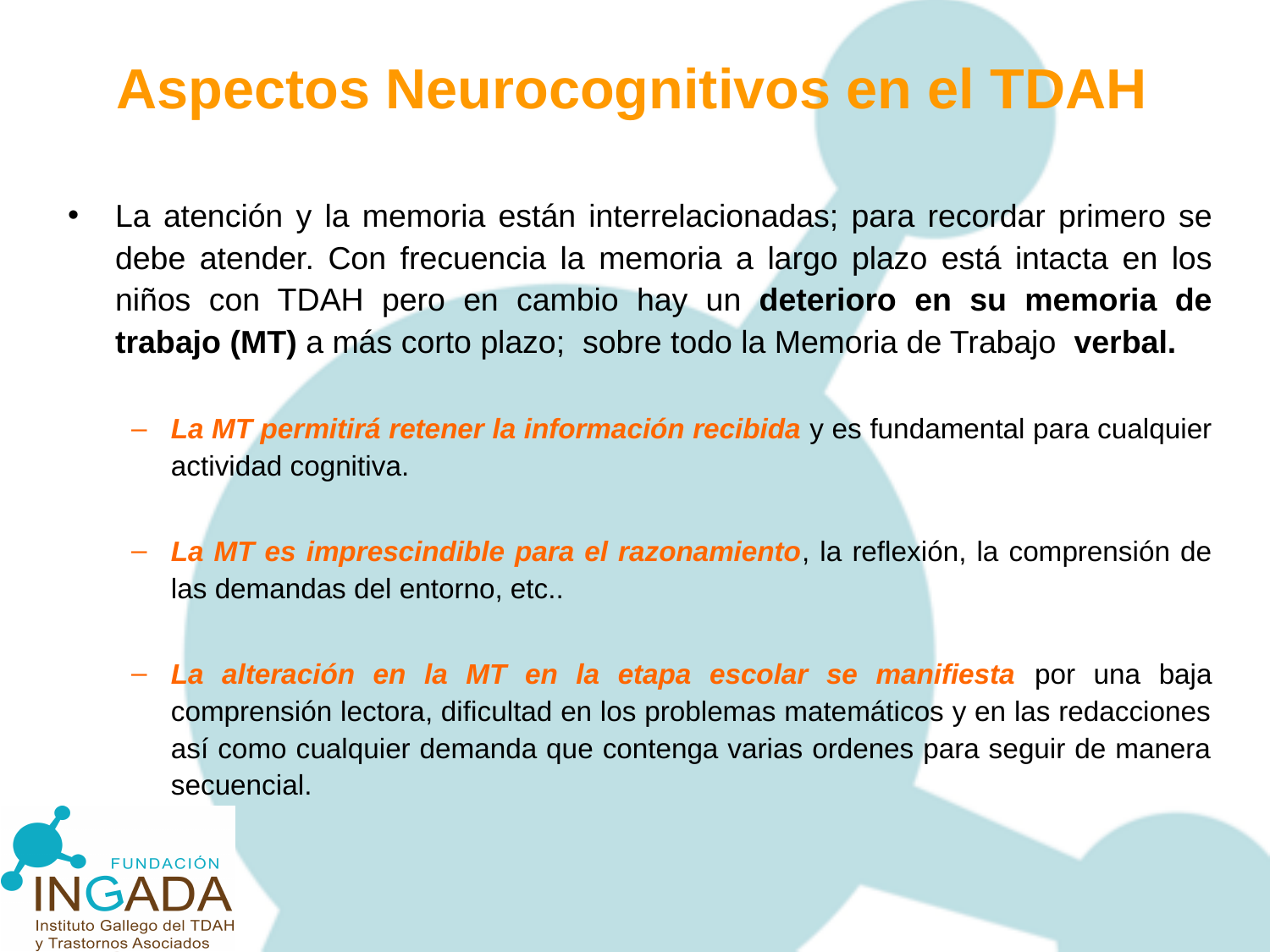

Aspectos Neurocognitivos en el TDAH

La atención y la memoria están interrelacionadas; para recordar primero se debe atender. Con frecuencia la memoria a largo plazo está intacta en los niños con TDAH pero en cambio hay un deterioro en su memoria de trabajo (MT) a más corto plazo;  sobre todo la Memoria de Trabajo  verbal.

La MT permitirá retener la información recibida y es fundamental para cualquier actividad cognitiva.

La MT es imprescindible para el razonamiento, la reflexión, la comprensión de las demandas del entorno, etc..

La alteración en la MT en la etapa escolar se manifiesta por una baja comprensión lectora, dificultad en los problemas matemáticos y en las redacciones así como cualquier demanda que contenga varias ordenes para seguir de manera secuencial.